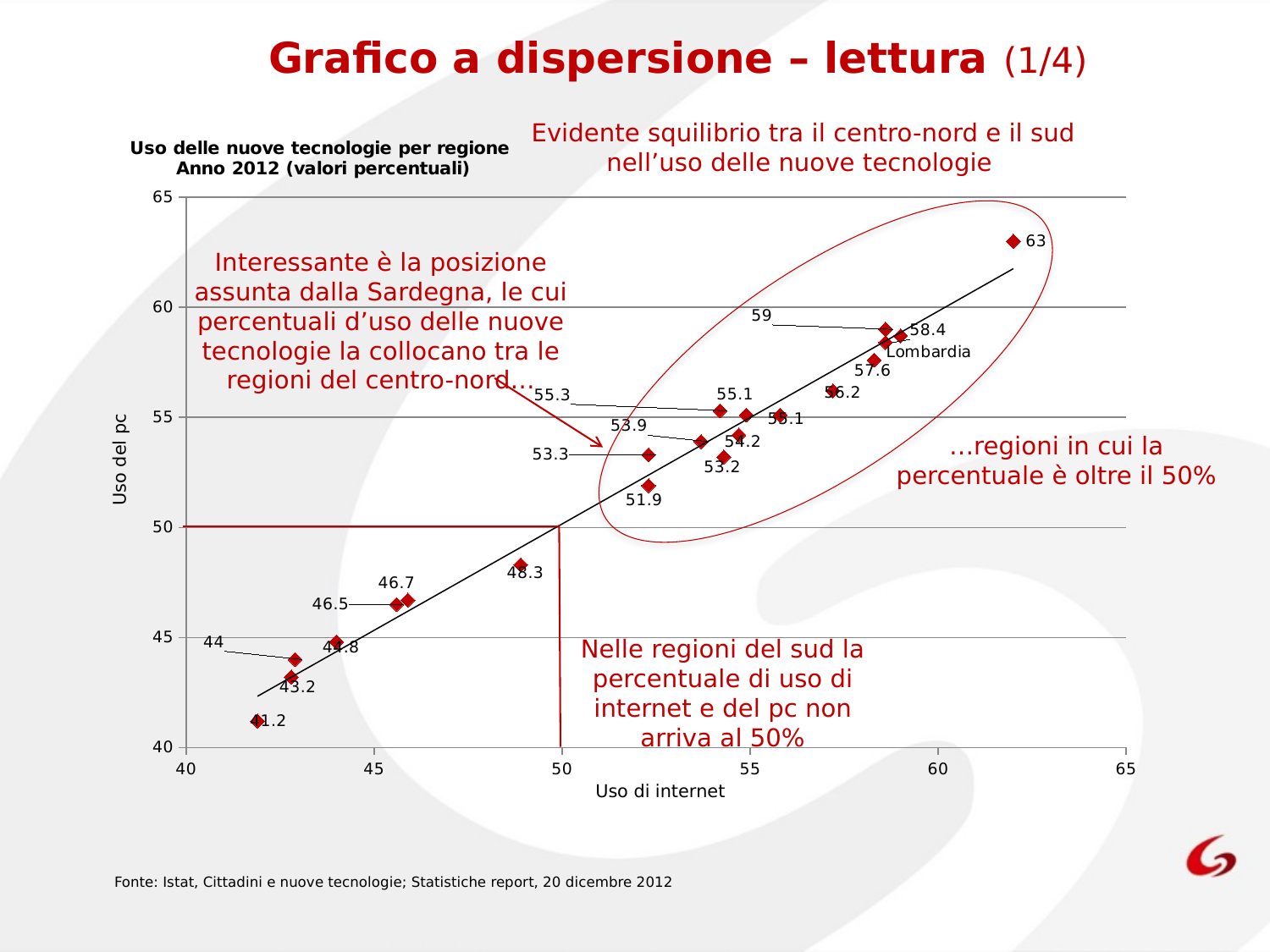

Grafico a dispersione – lettura (1/4)

Evidente squilibrio tra il centro-nord e il sud
nell’uso delle nuove tecnologie

### Chart: Uso delle nuove tecnologie per regione
Anno 2012 (valori percentuali)

| Category | Pc |
|---|---|
Interessante è la posizione assunta dalla Sardegna, le cui percentuali d’uso delle nuove tecnologie la collocano tra le regioni del centro-nord…
Uso del pc
…regioni in cui la percentuale è oltre il 50%
Nelle regioni del sud la percentuale di uso di internet e del pc non arriva al 50%
Uso di internet
Fonte: Istat, Cittadini e nuove tecnologie; Statistiche report, 20 dicembre 2012